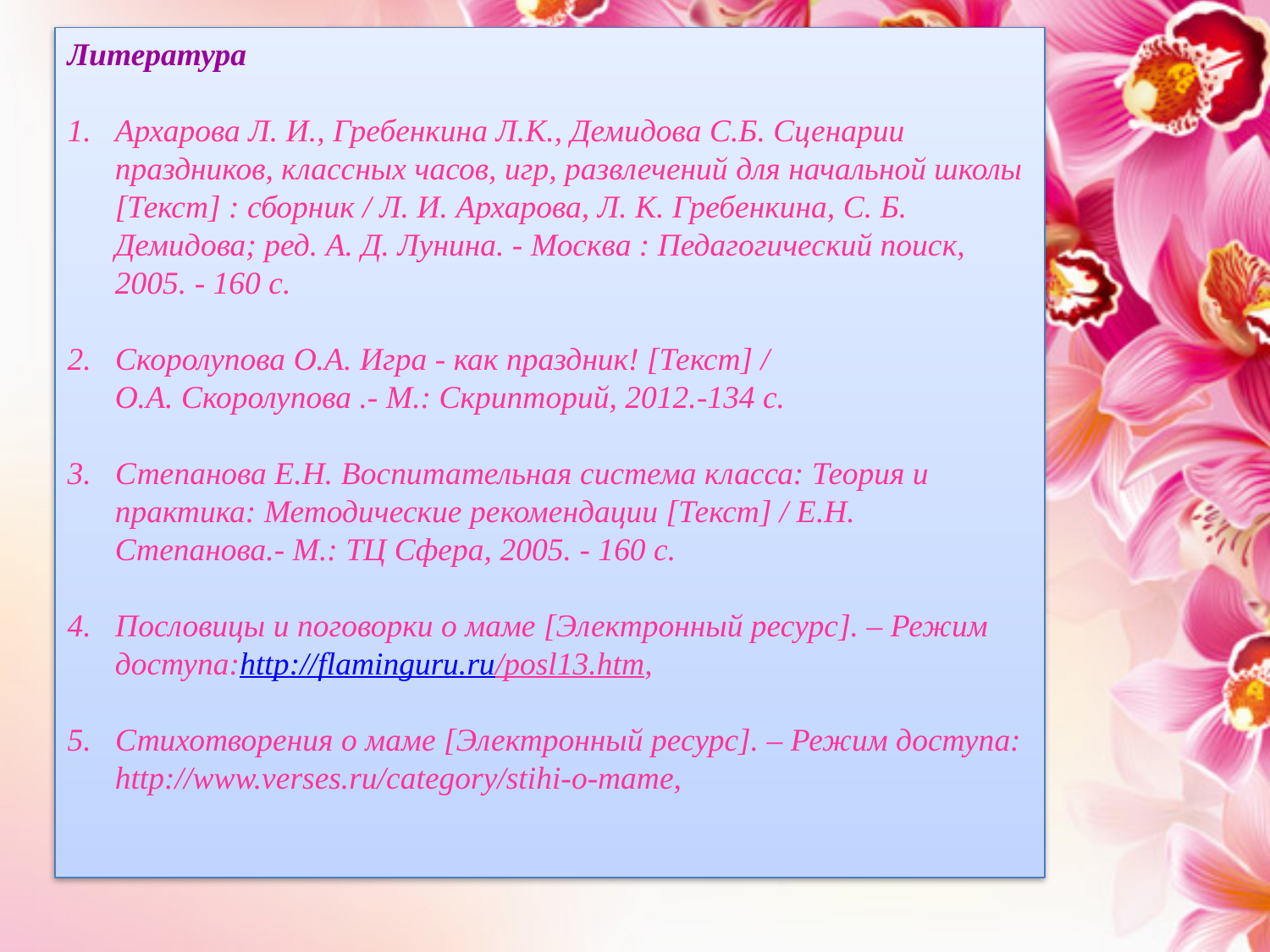

Литература

Архарова Л. И., Гребенкина Л.К., Демидова С.Б. Сценарии праздников, классных часов, игр, развлечений для начальной школы [Текст] : сборник / Л. И. Архарова, Л. К. Гребенкина, С. Б. Демидова; ред. А. Д. Лунина. - Москва : Педагогический поиск, 2005. - 160 с.

2.   Скоролупова О.А. Игра - как праздник! [Текст] / О.А. Скоролупова .- М.: Скрипторий, 2012.-134 с.

3.   Степанова Е.Н. Воспитательная система класса: Теория и практика: Методические рекомендации [Текст] / Е.Н. Степанова.- М.: ТЦ Сфера, 2005. - 160 с.

4.   Пословицы и поговорки о маме [Электронный ресурс]. – Режим доступа:http://flaminguru.ru/posl13.htm,

5.   Стихотворения о маме [Электронный ресурс]. – Режим доступа: http://www.verses.ru/category/stihi-o-mame,